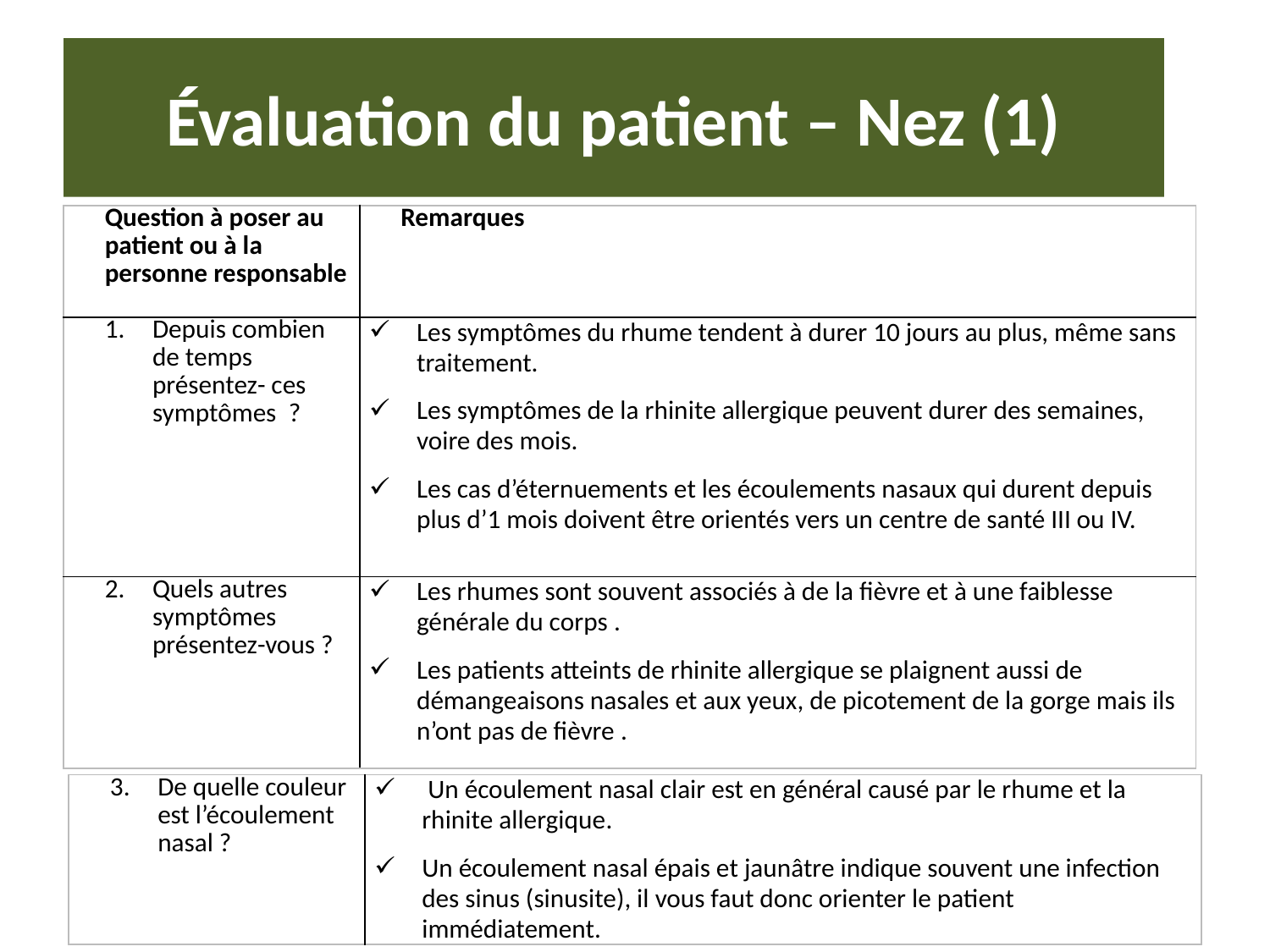

# Évaluation du patient – Nez (1)
| Question à poser au patient ou à la personne responsable | Remarques |
| --- | --- |
| Depuis combien de temps présentez- ces symptômes  ? | Les symptômes du rhume tendent à durer 10 jours au plus, même sans traitement. Les symptômes de la rhinite allergique peuvent durer des semaines, voire des mois. Les cas d’éternuements et les écoulements nasaux qui durent depuis plus d’1 mois doivent être orientés vers un centre de santé III ou IV. |
| Quels autres symptômes présentez-vous ? | Les rhumes sont souvent associés à de la fièvre et à une faiblesse générale du corps . Les patients atteints de rhinite allergique se plaignent aussi de démangeaisons nasales et aux yeux, de picotement de la gorge mais ils n’ont pas de fièvre . |
| De quelle couleur est l’écoulement nasal ? | Un écoulement nasal clair est en général causé par le rhume et la rhinite allergique. Un écoulement nasal épais et jaunâtre indique souvent une infection des sinus (sinusite), il vous faut donc orienter le patient immédiatement. |
| --- | --- |